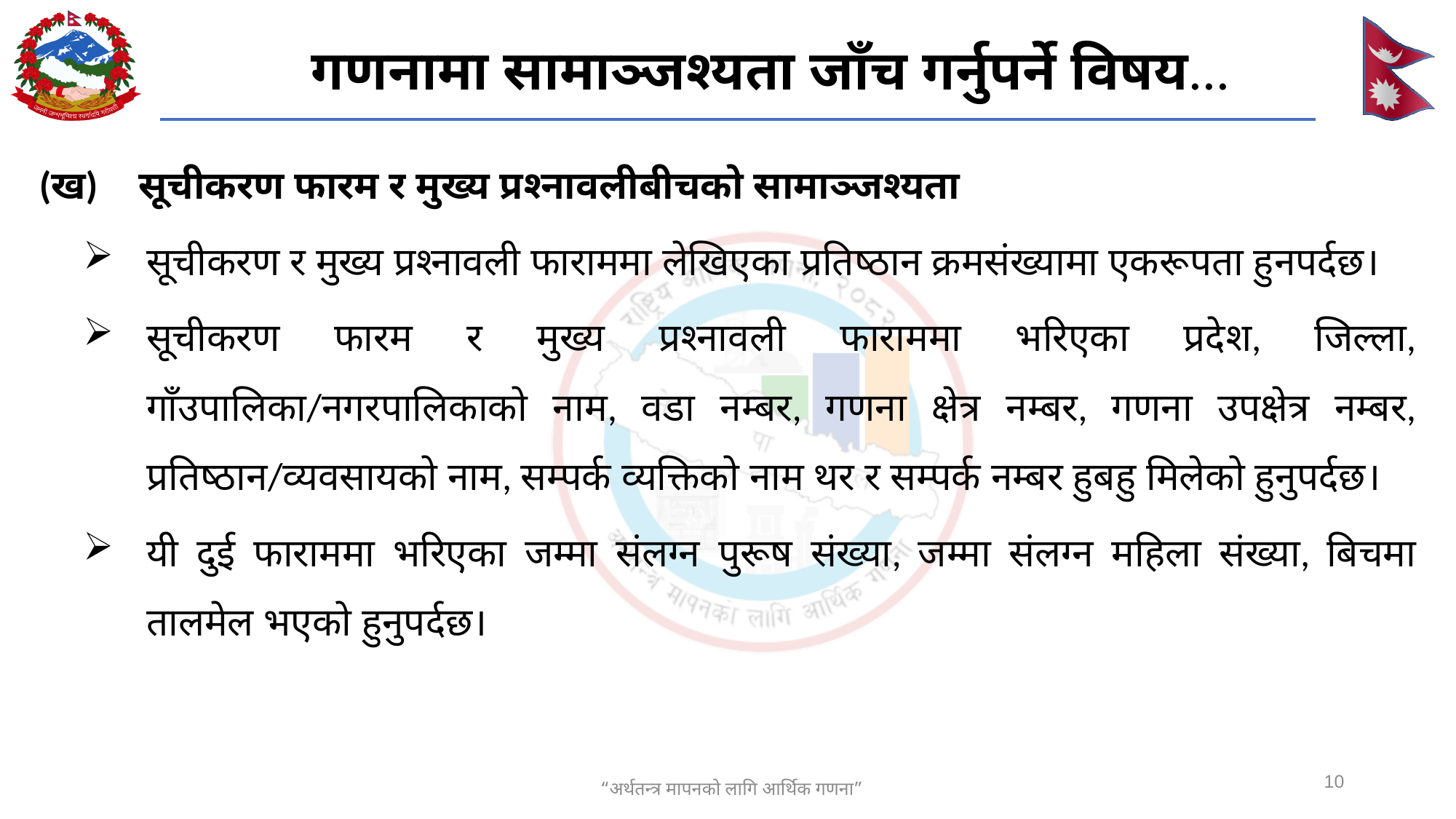

# गणनामा सामाञ्जश्यता जाँच गर्नुपर्ने विषय...
(ख)	सूचीकरण फारम र मुख्य प्रश्नावलीबीचको सामाञ्जश्यता
सूचीकरण र मुख्य प्रश्नावली फाराममा लेखिएका प्रतिष्ठान क्रमसंख्यामा एकरूपता हुनपर्दछ।
सूचीकरण फारम र मुख्य प्रश्नावली फाराममा भरिएका प्रदेश, जिल्ला, गाँउपालिका/नगरपालिकाको नाम, वडा नम्बर, गणना क्षेत्र नम्बर, गणना उपक्षेत्र नम्बर, प्रतिष्ठान/व्यवसायको नाम, सम्पर्क व्यक्तिको नाम थर र सम्पर्क नम्बर हुबहु मिलेको हुनुपर्दछ।
यी दुई फाराममा भरिएका जम्मा संलग्न पुरूष संख्या, जम्मा संलग्न महिला संख्या, बिचमा तालमेल भएको हुनुपर्दछ।
10
“अर्थतन्त्र मापनको लागि आर्थिक गणना”